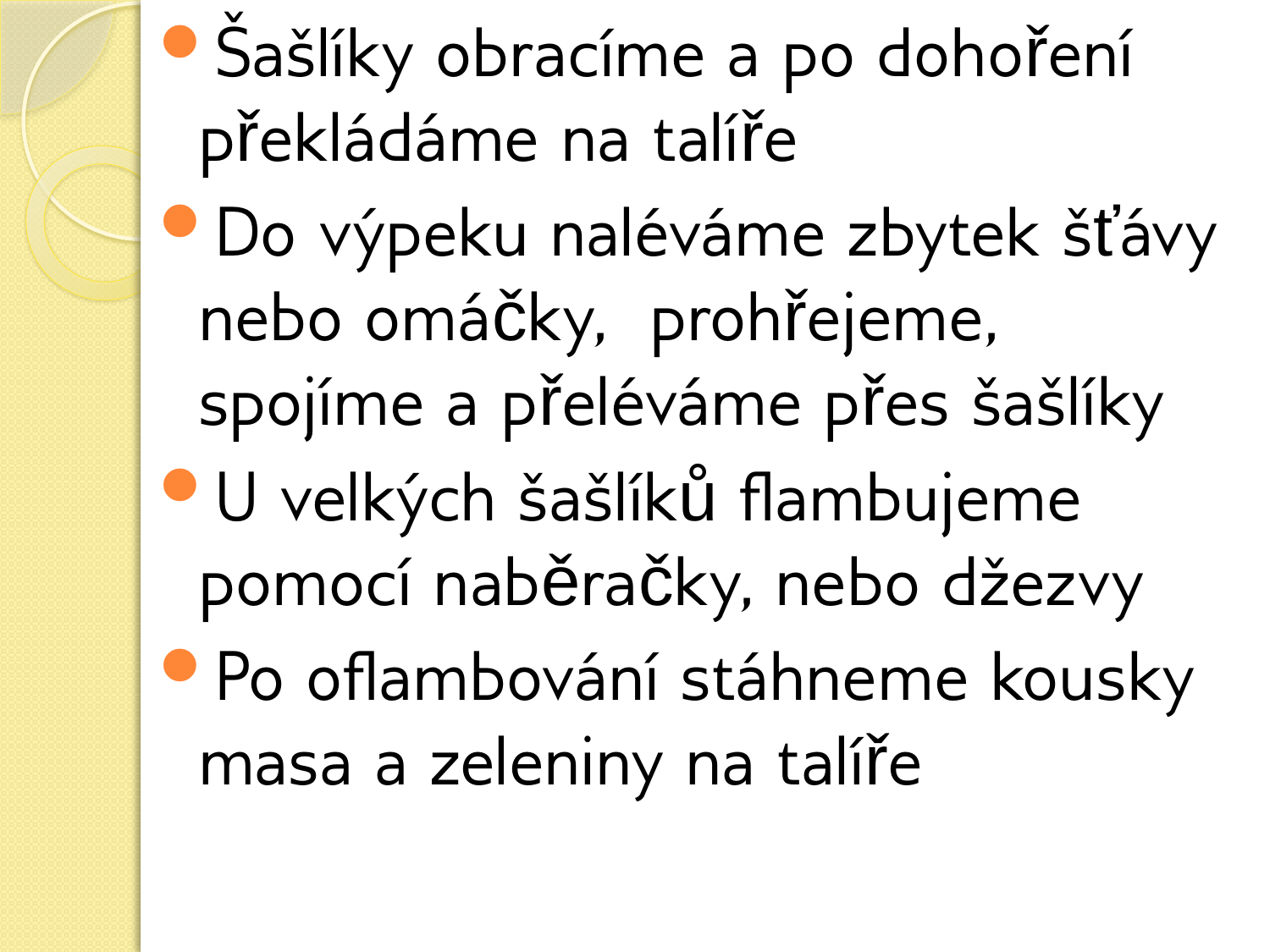

Šašlíky obracíme a po dohoření překládáme na talíře
Do výpeku naléváme zbytek šťávy nebo omáčky,  prohřejeme, spojíme a přeléváme přes šašlíky
U velkých šašlíků flambujeme pomocí naběračky, nebo džezvy
Po oflambování stáhneme kousky masa a zeleniny na talíře